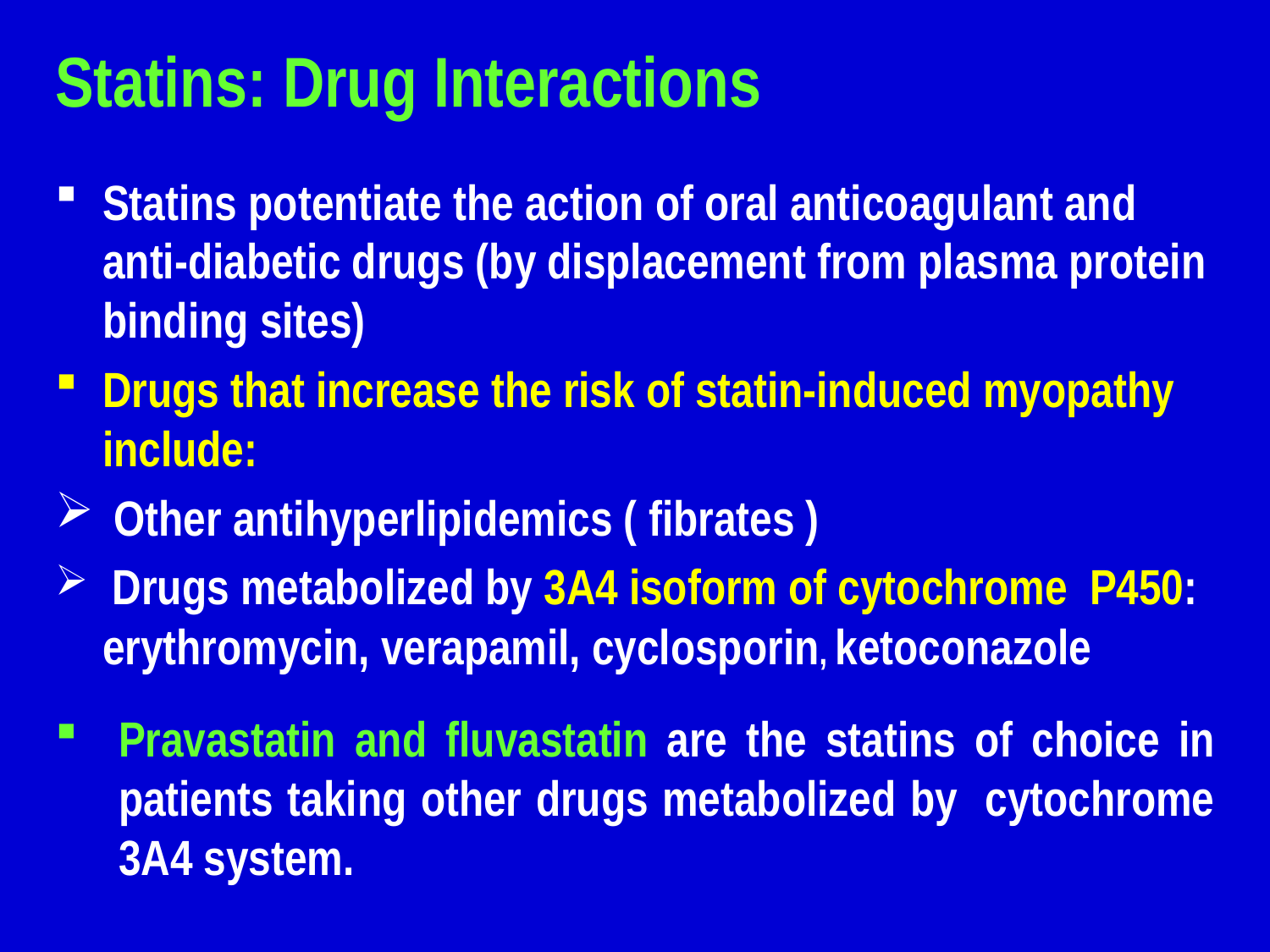

# Statins: Drug Interactions

Statins potentiate the action of oral anticoagulant and anti-diabetic drugs (by displacement from plasma protein binding sites)
Drugs that increase the risk of statin-induced myopathy include:
 Other antihyperlipidemics ( fibrates )
 Drugs metabolized by 3A4 isoform of cytochrome  P450: erythromycin, verapamil, cyclosporin, ketoconazole

Pravastatin and fluvastatin are the statins of choice in patients taking other drugs metabolized by  cytochrome 3A4 system.